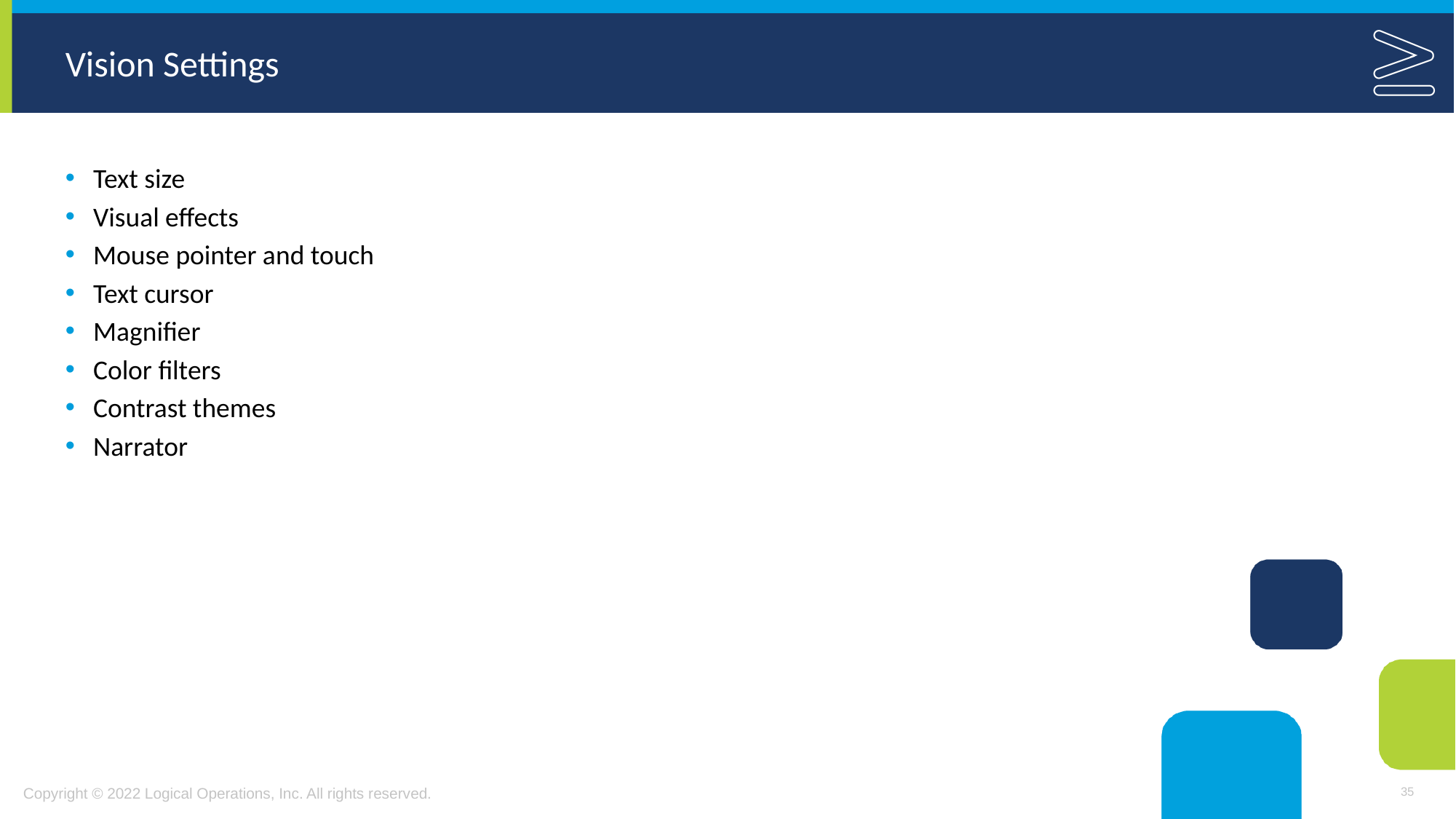

# Vision Settings
Text size
Visual effects
Mouse pointer and touch
Text cursor
Magnifier
Color filters
Contrast themes
Narrator
35